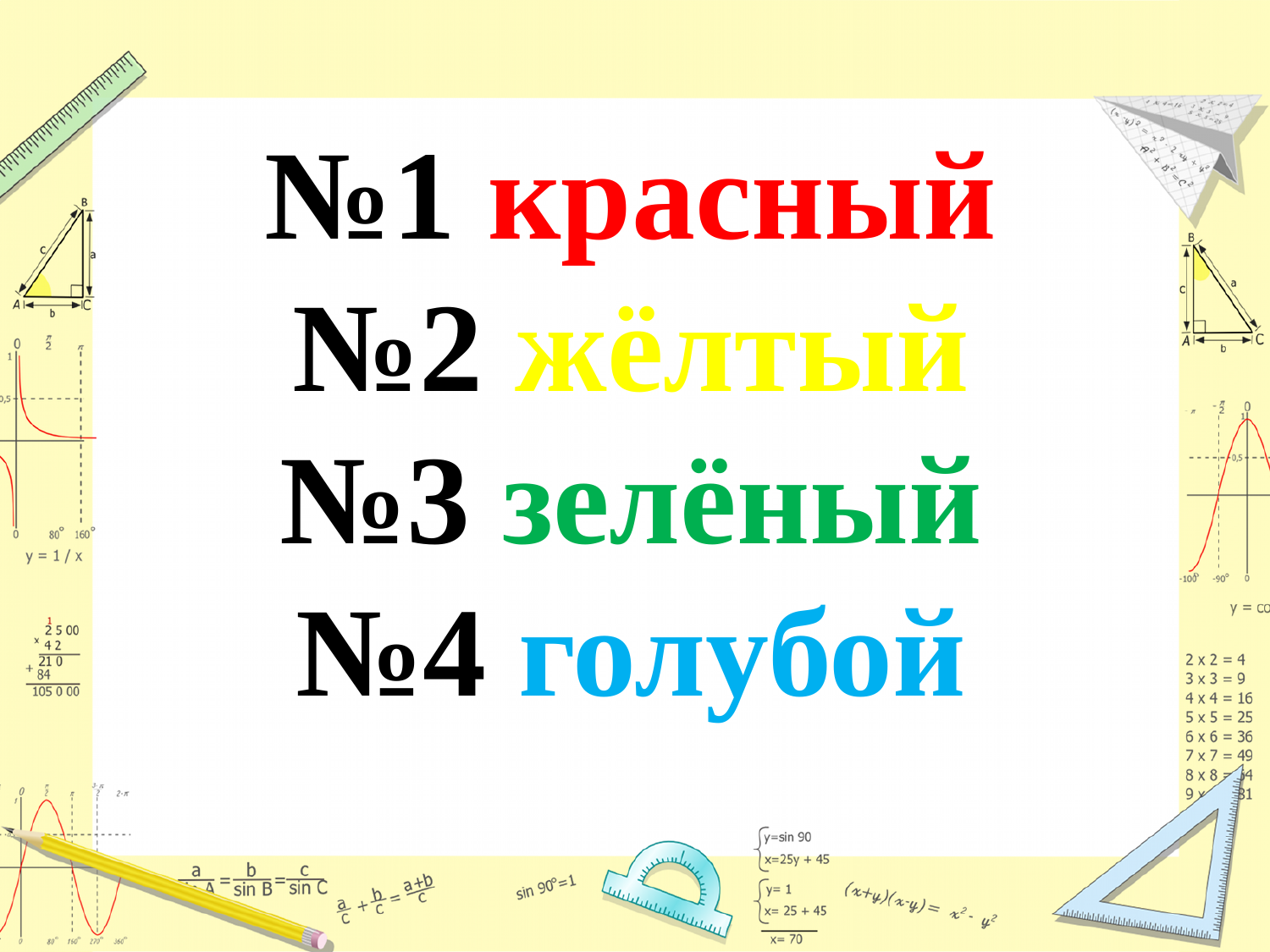

# №1 красный №2 жёлтый №3 зелёный №4 голубой